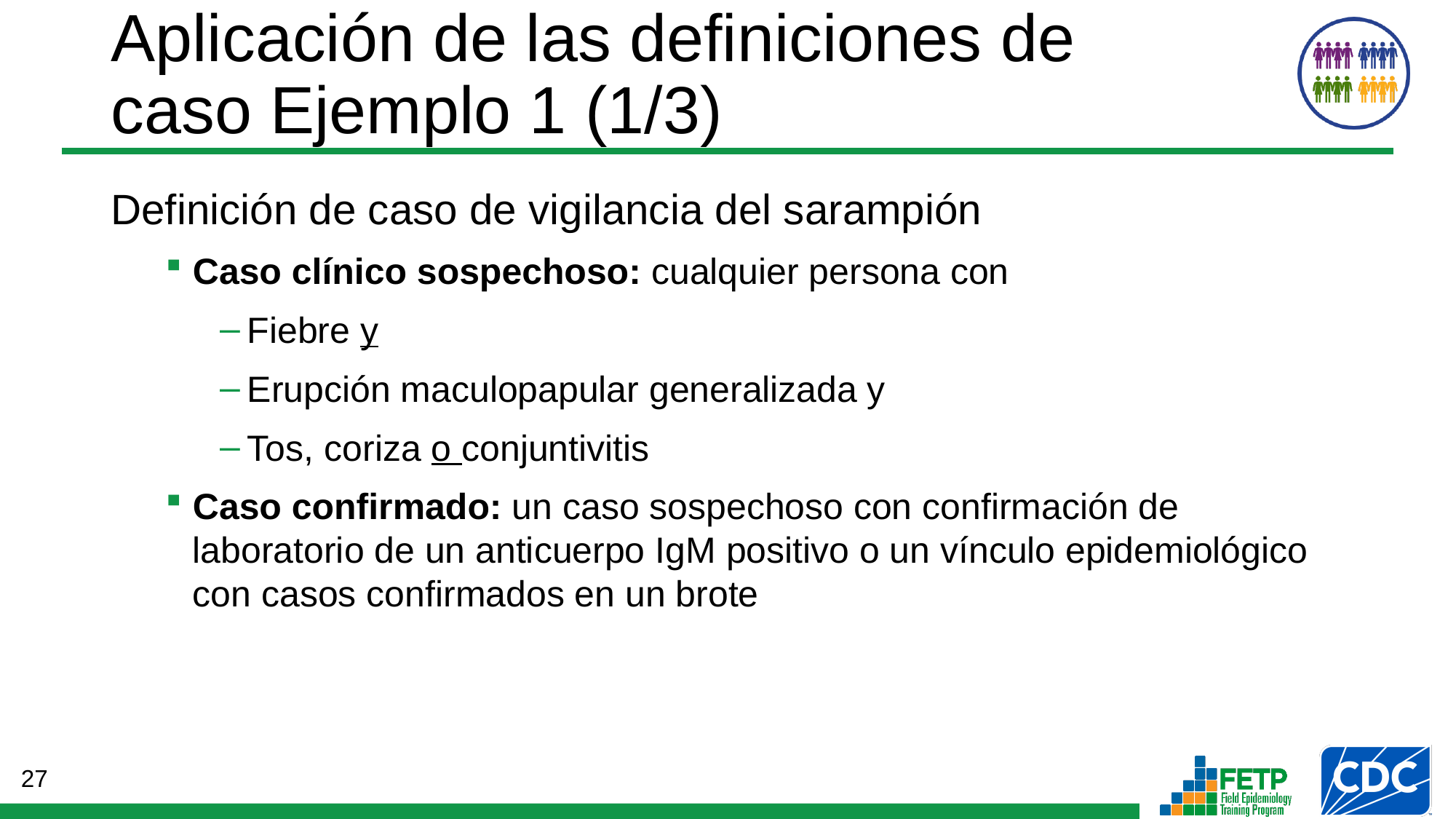

# Aplicación de las definiciones de caso Ejemplo 1 (1/3)
Definición de caso de vigilancia del sarampión
Caso clínico sospechoso: cualquier persona con
Fiebre y
Erupción maculopapular generalizada y
Tos, coriza o conjuntivitis
Caso confirmado: un caso sospechoso con confirmación de laboratorio de un anticuerpo IgM positivo o un vínculo epidemiológico con casos confirmados en un brote